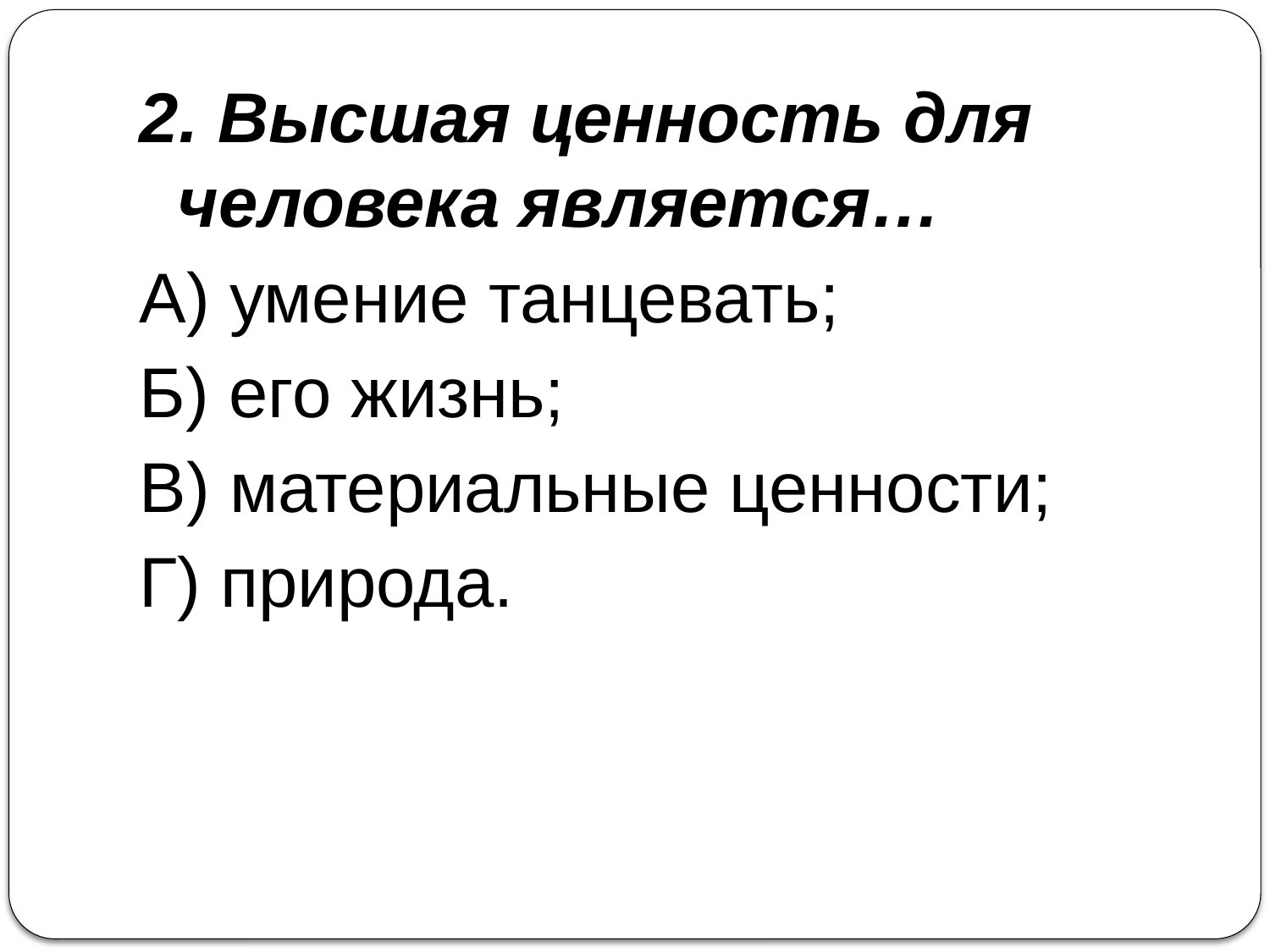

#
2. Высшая ценность для человека является…
А) умение танцевать;
Б) его жизнь;
В) материальные ценности;
Г) природа.